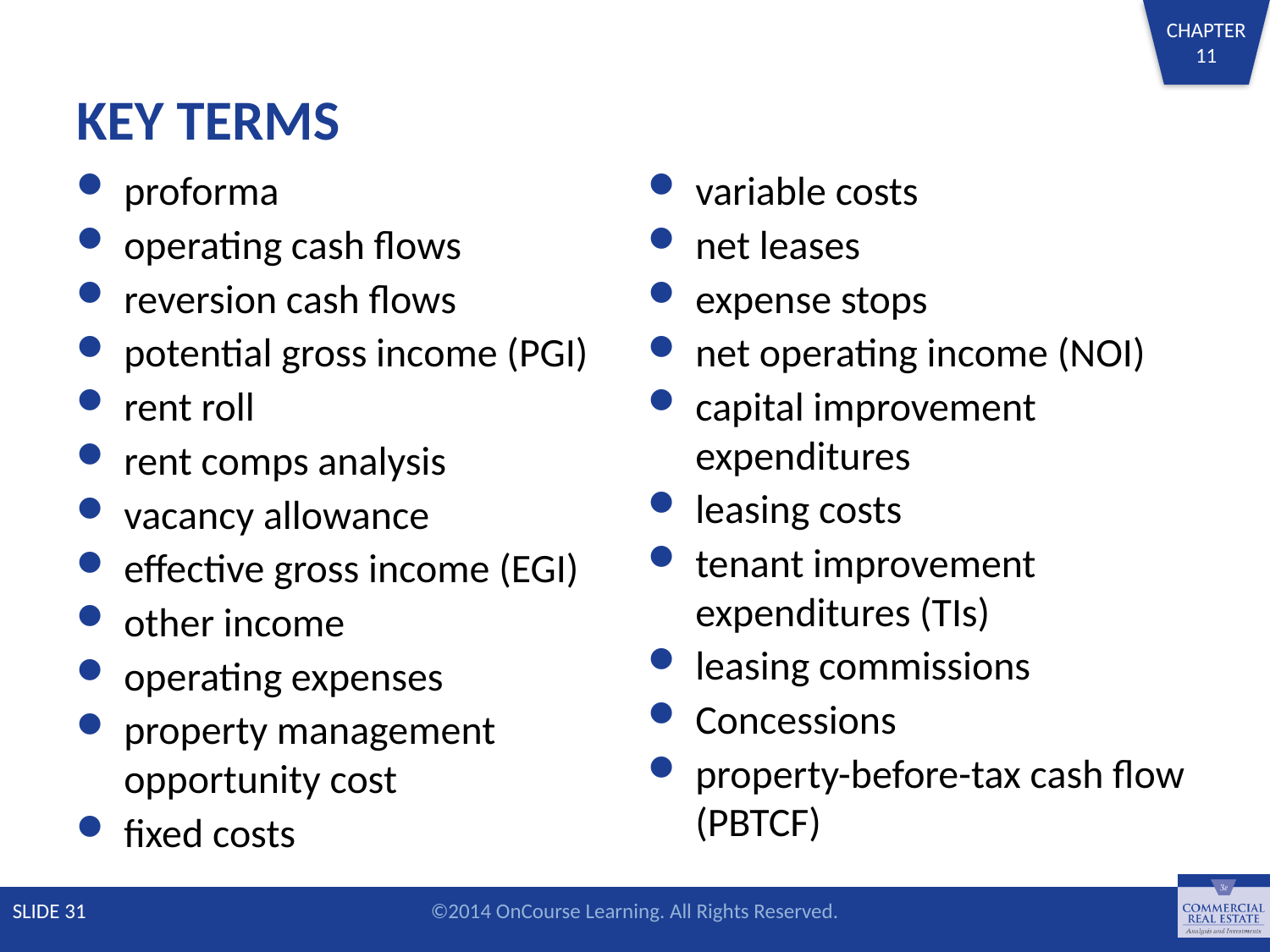

# KEY TERMS
proforma
operating cash flows
reversion cash flows
potential gross income (PGI)
rent roll
rent comps analysis
vacancy allowance
effective gross income (EGI)
other income
operating expenses
property management opportunity cost
fixed costs
variable costs
net leases
expense stops
net operating income (NOI)
capital improvement expenditures
leasing costs
tenant improvement expenditures (TIs)
leasing commissions
Concessions
property-before-tax cash flow (PBTCF)
SLIDE 31